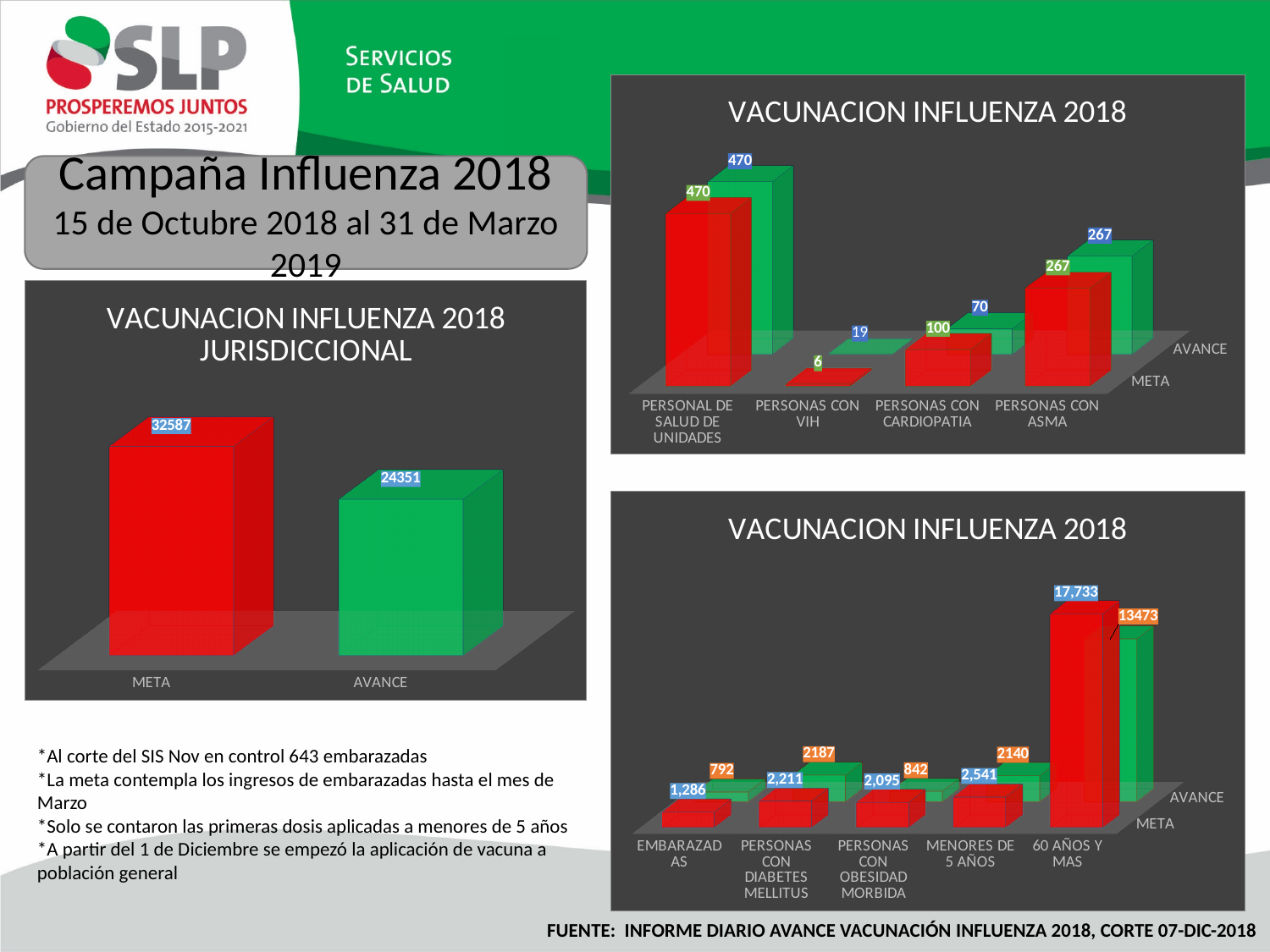

[unsupported chart]

Campaña Influenza 2018
15 de Octubre 2018 al 31 de Marzo 2019

[unsupported chart]

[unsupported chart]

*Al corte del SIS Nov en control 643 embarazadas
*La meta contempla los ingresos de embarazadas hasta el mes de Marzo
*Solo se contaron las primeras dosis aplicadas a menores de 5 años
*A partir del 1 de Diciembre se empezó la aplicación de vacuna a población general
FUENTE:  INFORME DIARIO AVANCE VACUNACIÓN INFLUENZA 2018, CORTE 07-DIC-2018